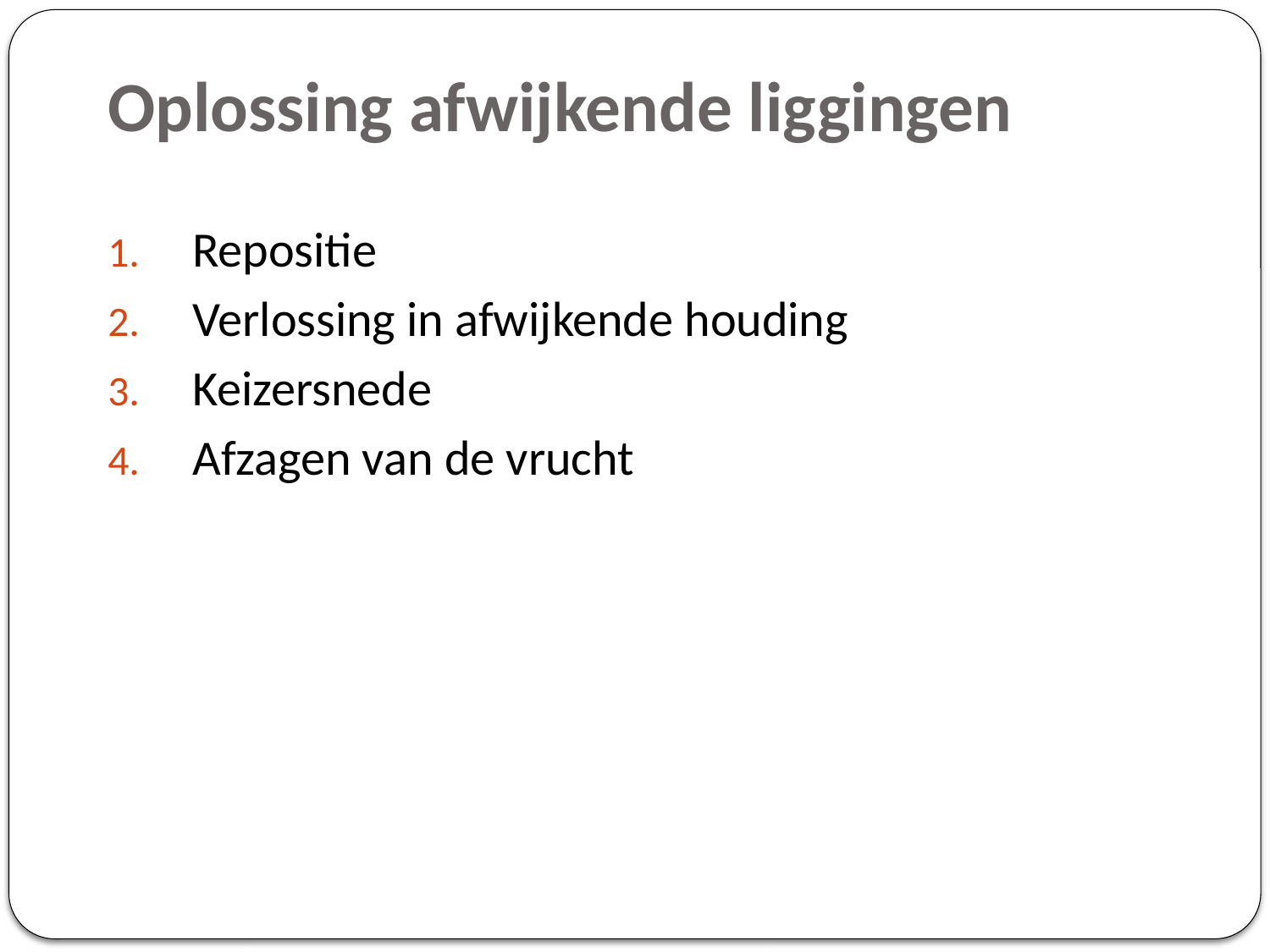

# Oplossing afwijkende liggingen
Repositie
Verlossing in afwijkende houding
Keizersnede
Afzagen van de vrucht